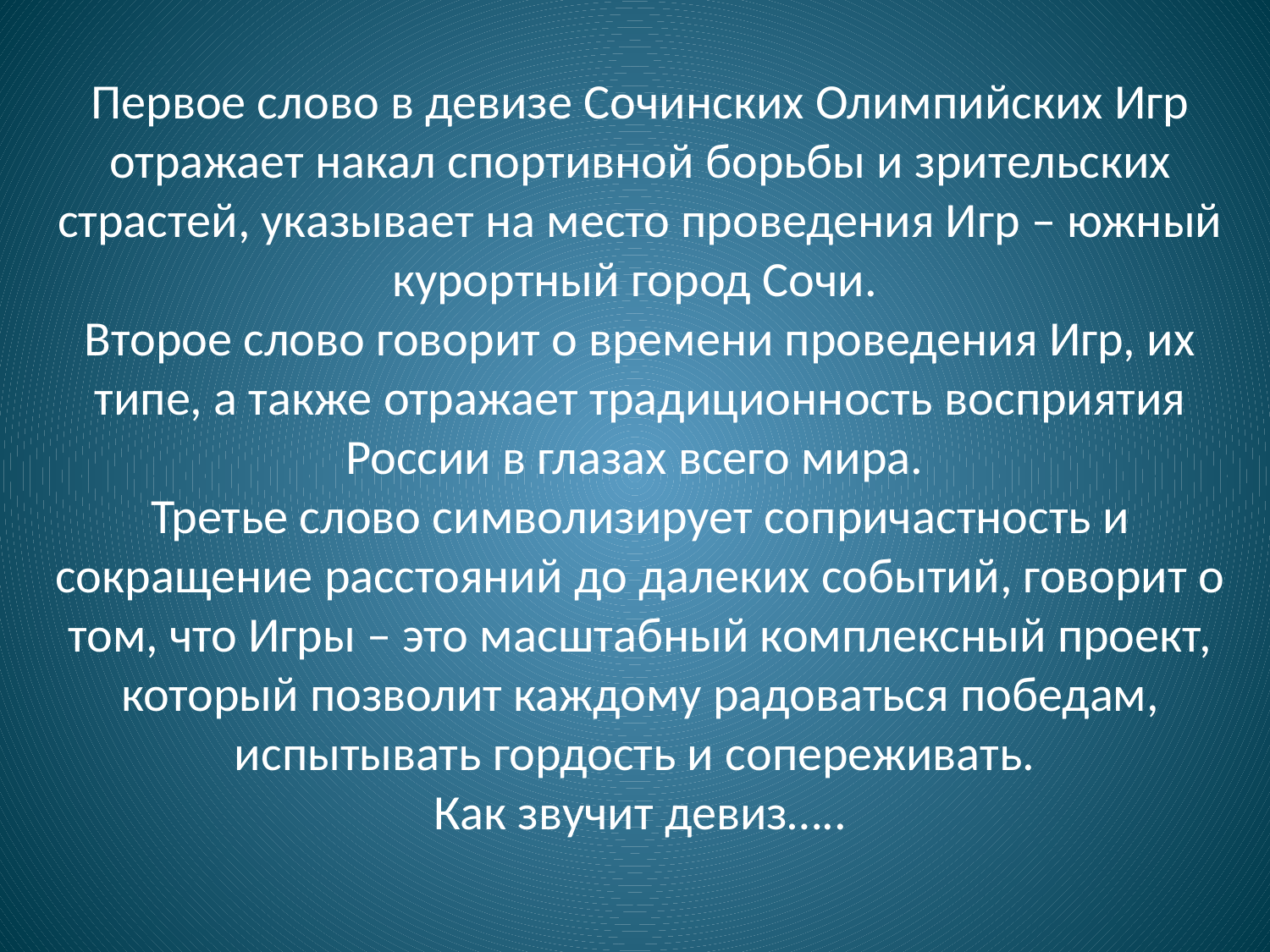

Первое слово в девизе Сочинских Олимпийских Игр отражает накал спортивной борьбы и зрительских страстей, указывает на место проведения Игр – южный курортный город Сочи.
Второе слово говорит о времени проведения Игр, их типе, а также отражает традиционность восприятия России в глазах всего мира.
Третье слово символизирует сопричастность и сокращение расстояний до далеких событий, говорит о том, что Игры – это масштабный комплексный проект, который позволит каждому радоваться победам, испытывать гордость и сопереживать.
Как звучит девиз…..